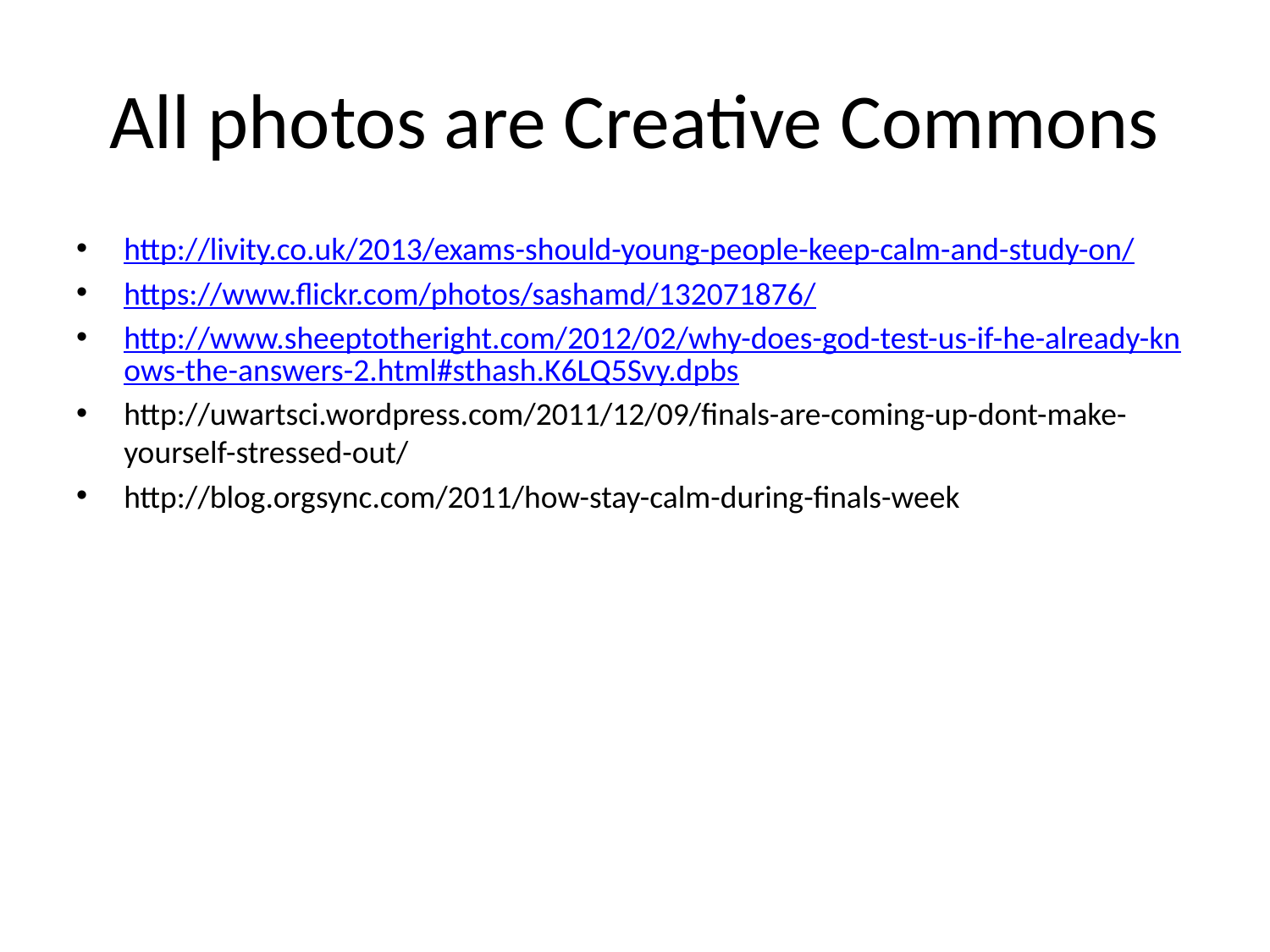

# All photos are Creative Commons
http://livity.co.uk/2013/exams-should-young-people-keep-calm-and-study-on/
https://www.flickr.com/photos/sashamd/132071876/
http://www.sheeptotheright.com/2012/02/why-does-god-test-us-if-he-already-knows-the-answers-2.html#sthash.K6LQ5Svy.dpbs
http://uwartsci.wordpress.com/2011/12/09/finals-are-coming-up-dont-make-yourself-stressed-out/
http://blog.orgsync.com/2011/how-stay-calm-during-finals-week